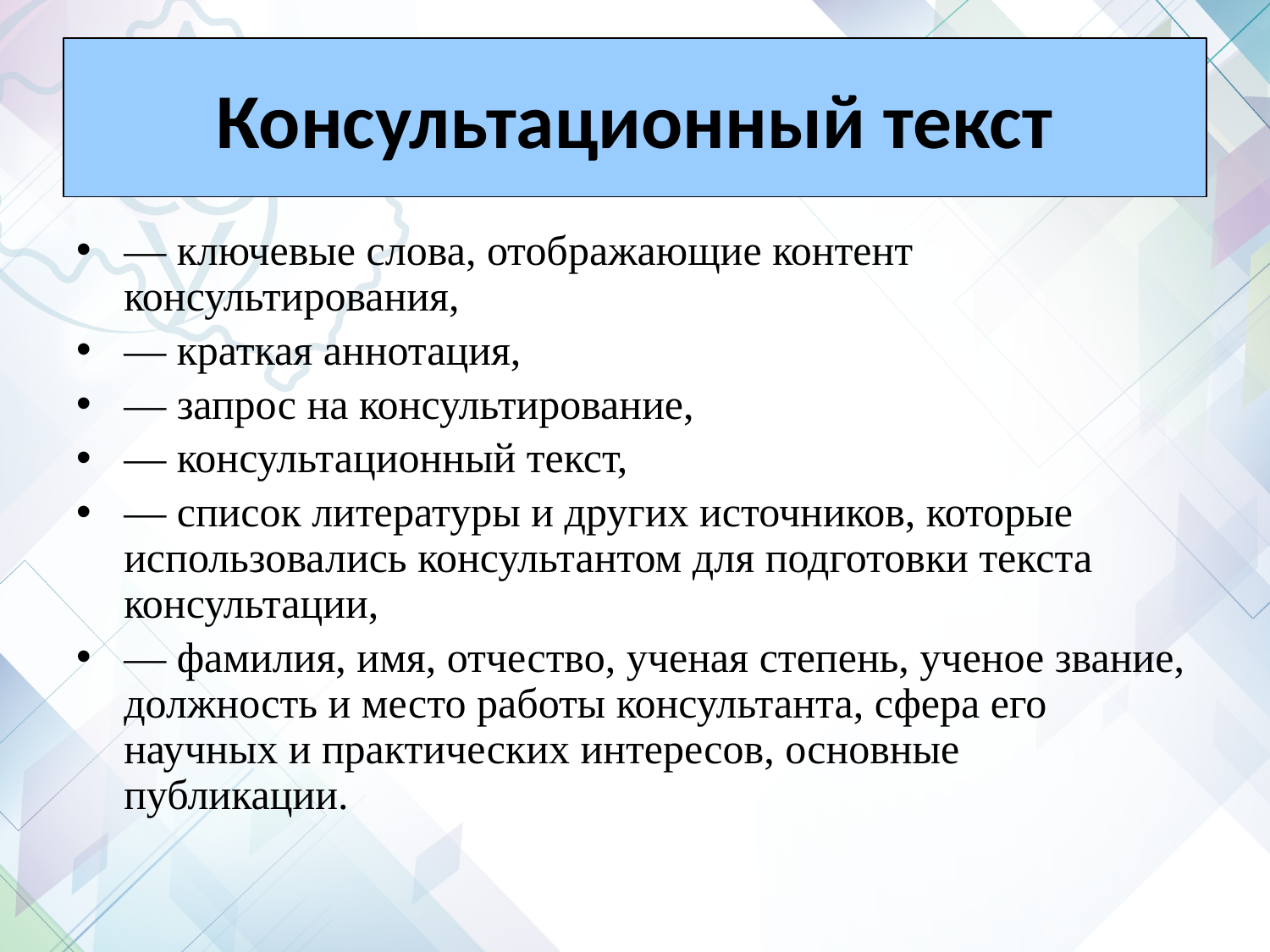

— ключевые слова, отображающие контент консультирования,
— краткая аннотация,
— запрос на консультирование,
— консультационный текст,
— список литературы и других источников, которые использовались консультантом для подготовки текста консультации,
— фамилия, имя, отчество, ученая степень, ученое звание, должность и место работы консультанта, сфера его научных и практических интересов, основные публикации.
Консультационный текст